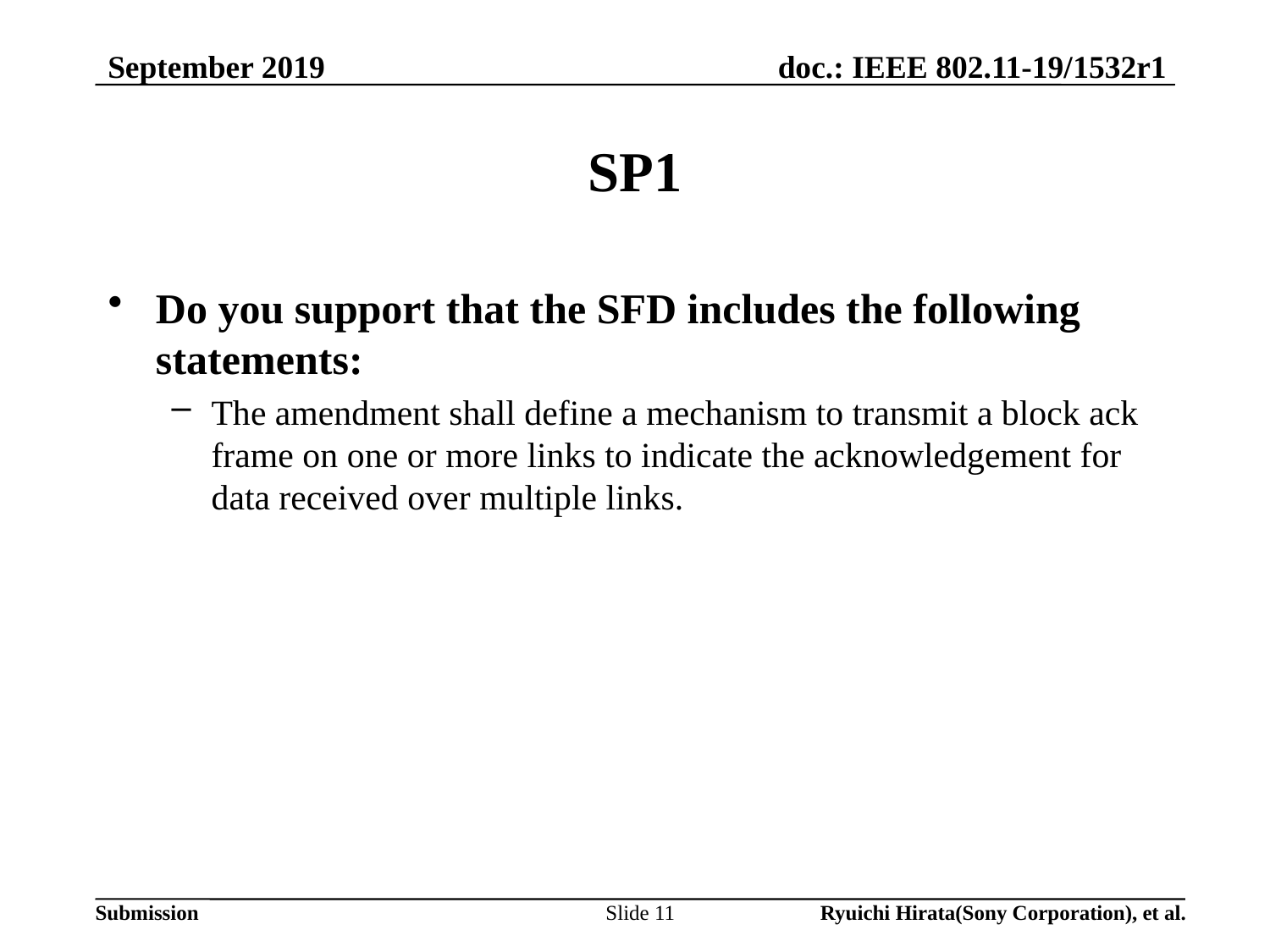

September 2019
# SP1
Do you support that the SFD includes the following statements:
The amendment shall define a mechanism to transmit a block ack frame on one or more links to indicate the acknowledgement for data received over multiple links.
Slide 11
Ryuichi Hirata(Sony Corporation), et al.